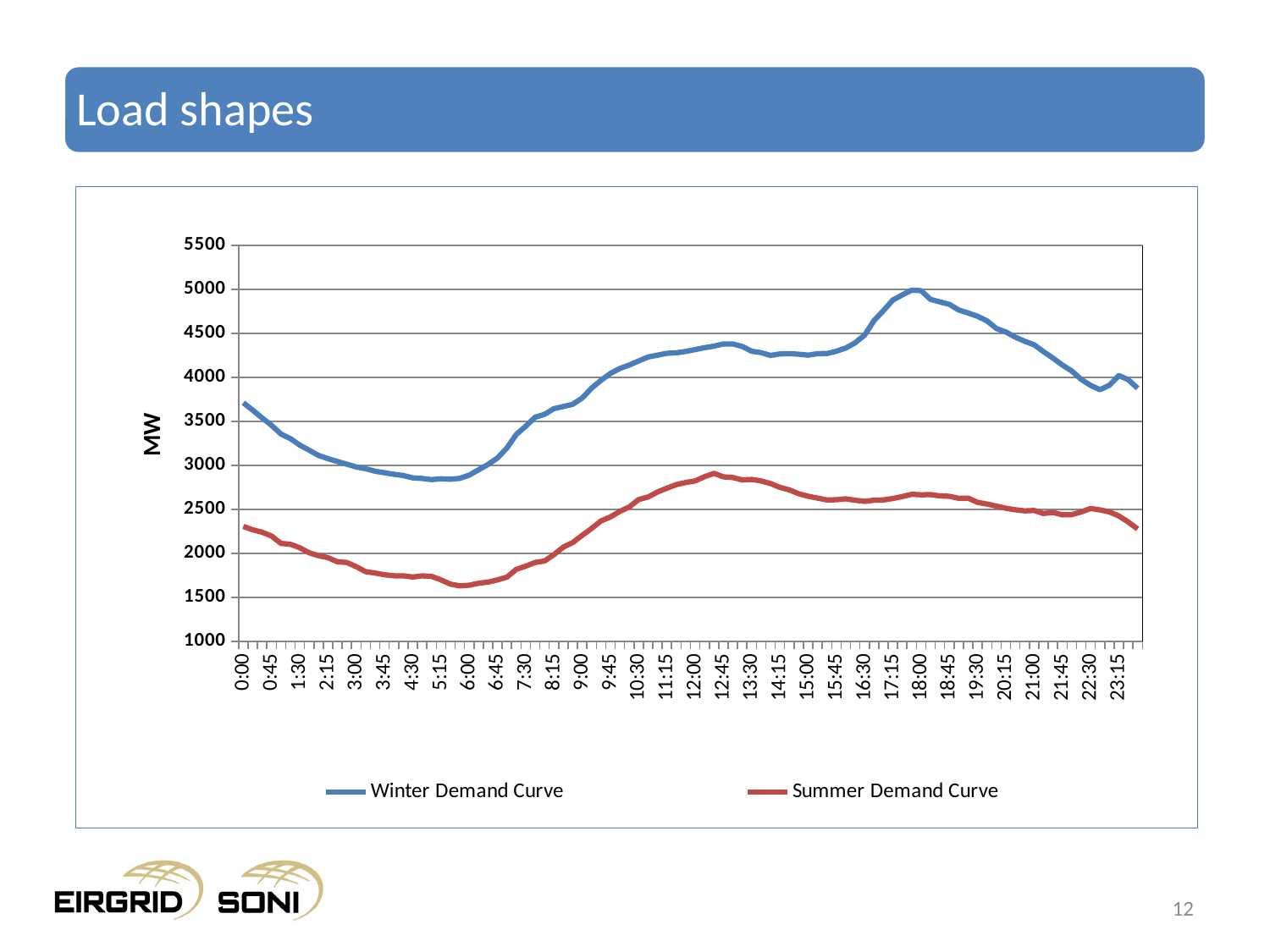

# Load shapes

### Chart

| Category |  |  |
|---|---|---|
| 0 | 3712.0 | 2305.0 |
| 1.0416666666666666E-2 | 3628.0 | 2267.0 |
| 2.0833333333333301E-2 | 3539.0 | 2239.0 |
| 3.125E-2 | 3455.0 | 2196.0 |
| 4.1666666666666699E-2 | 3357.0 | 2112.0 |
| 5.2083333333333301E-2 | 3304.0 | 2102.0 |
| 6.25E-2 | 3230.0 | 2063.0 |
| 7.2916666666666699E-2 | 3172.0 | 2005.0 |
| 8.3333333333333301E-2 | 3112.0 | 1972.0 |
| 9.375E-2 | 3076.0 | 1950.0 |
| 0.104166666666667 | 3044.0 | 1902.0 |
| 0.114583333333333 | 3013.0 | 1895.0 |
| 0.125 | 2981.0 | 1847.0 |
| 0.13541666666666699 | 2962.0 | 1790.0 |
| 0.14583333333333301 | 2933.0 | 1775.0 |
| 0.15625 | 2916.0 | 1755.0 |
| 0.16666666666666699 | 2898.0 | 1744.0 |
| 0.17708333333333301 | 2884.0 | 1743.0 |
| 0.1875 | 2858.0 | 1730.0 |
| 0.19791666666666699 | 2851.0 | 1743.0 |
| 0.20833333333333301 | 2838.0 | 1737.0 |
| 0.21875 | 2847.0 | 1697.0 |
| 0.22916666666666699 | 2842.0 | 1649.0 |
| 0.23958333333333301 | 2852.0 | 1629.0 |
| 0.25 | 2889.0 | 1637.0 |
| 0.26041666666666702 | 2950.0 | 1659.0 |
| 0.27083333333333298 | 3010.0 | 1672.0 |
| 0.28125 | 3084.0 | 1697.0 |
| 0.29166666666666702 | 3197.0 | 1728.0 |
| 0.30208333333333298 | 3352.0 | 1817.0 |
| 0.3125 | 3445.0 | 1853.0 |
| 0.32291666666666702 | 3548.0 | 1895.0 |
| 0.33333333333333298 | 3580.0 | 1912.0 |
| 0.34375 | 3645.0 | 1985.0 |
| 0.35416666666666702 | 3669.0 | 2071.0 |
| 0.36458333333333298 | 3695.0 | 2122.0 |
| 0.375 | 3766.0 | 2204.0 |
| 0.38541666666666702 | 3879.0 | 2282.0 |
| 0.39583333333333298 | 3967.0 | 2368.0 |
| 0.40625 | 4045.0 | 2413.0 |
| 0.41666666666666702 | 4102.0 | 2476.0 |
| 0.42708333333333298 | 4141.0 | 2527.0 |
| 0.4375 | 4187.0 | 2611.0 |
| 0.44791666666666702 | 4232.0 | 2640.0 |
| 0.45833333333333298 | 4253.0 | 2697.0 |
| 0.46875 | 4274.0 | 2740.0 |
| 0.47916666666666702 | 4280.0 | 2781.0 |
| 0.48958333333333298 | 4295.0 | 2805.0 |
| 0.5 | 4316.0 | 2823.0 |
| 0.51041666666666696 | 4338.0 | 2871.0 |
| 0.52083333333333304 | 4355.0 | 2909.0 |
| 0.53125 | 4381.0 | 2869.0 |
| 0.54166666666666696 | 4381.0 | 2862.0 |
| 0.55208333333333304 | 4352.0 | 2834.0 |
| 0.5625 | 4298.0 | 2840.0 |
| 0.57291666666666696 | 4282.0 | 2823.0 |
| 0.58333333333333304 | 4250.0 | 2793.0 |
| 0.59375 | 4267.0 | 2750.0 |
| 0.60416666666666696 | 4270.0 | 2721.0 |
| 0.61458333333333304 | 4264.0 | 2677.0 |
| 0.625 | 4253.0 | 2649.0 |
| 0.63541666666666696 | 4270.0 | 2628.0 |
| 0.64583333333333304 | 4271.0 | 2606.0 |
| 0.65625 | 4298.0 | 2609.0 |
| 0.66666666666666696 | 4334.0 | 2619.0 |
| 0.67708333333333304 | 4394.0 | 2603.0 |
| 0.6875 | 4482.0 | 2591.0 |
| 0.69791666666666696 | 4647.0 | 2604.0 |
| 0.70833333333333304 | 4759.0 | 2607.0 |
| 0.71875 | 4880.0 | 2623.0 |
| 0.72916666666666696 | 4938.0 | 2645.0 |
| 0.73958333333333304 | 4992.0 | 2671.0 |
| 0.75 | 4986.0 | 2665.0 |
| 0.76041666666666696 | 4887.0 | 2667.0 |
| 0.77083333333333304 | 4858.0 | 2653.0 |
| 0.78125 | 4831.0 | 2648.0 |
| 0.79166666666666696 | 4766.0 | 2625.0 |
| 0.80208333333333304 | 4732.0 | 2627.0 |
| 0.8125 | 4695.0 | 2579.0 |
| 0.82291666666666696 | 4643.0 | 2560.0 |
| 0.83333333333333304 | 4555.0 | 2536.0 |
| 0.84375 | 4517.0 | 2512.0 |
| 0.85416666666666696 | 4458.0 | 2494.0 |
| 0.86458333333333304 | 4411.0 | 2482.0 |
| 0.875 | 4371.0 | 2486.0 |
| 0.88541666666666696 | 4293.0 | 2452.0 |
| 0.89583333333333304 | 4220.0 | 2464.0 |
| 0.90625 | 4141.0 | 2437.0 |
| 0.91666666666666696 | 4073.0 | 2439.0 |
| 0.92708333333333304 | 3978.0 | 2469.0 |
| 0.9375 | 3909.0 | 2509.0 |
| 0.94791666666666696 | 3860.0 | 2493.0 |
| 0.95833333333333304 | 3911.0 | 2470.0 |
| 0.96875 | 4021.0 | 2424.0 |
| 0.97916666666666696 | 3974.0 | 2355.0 |
| 0.98958333333333304 | 3876.0 | 2276.0 |
MW
12